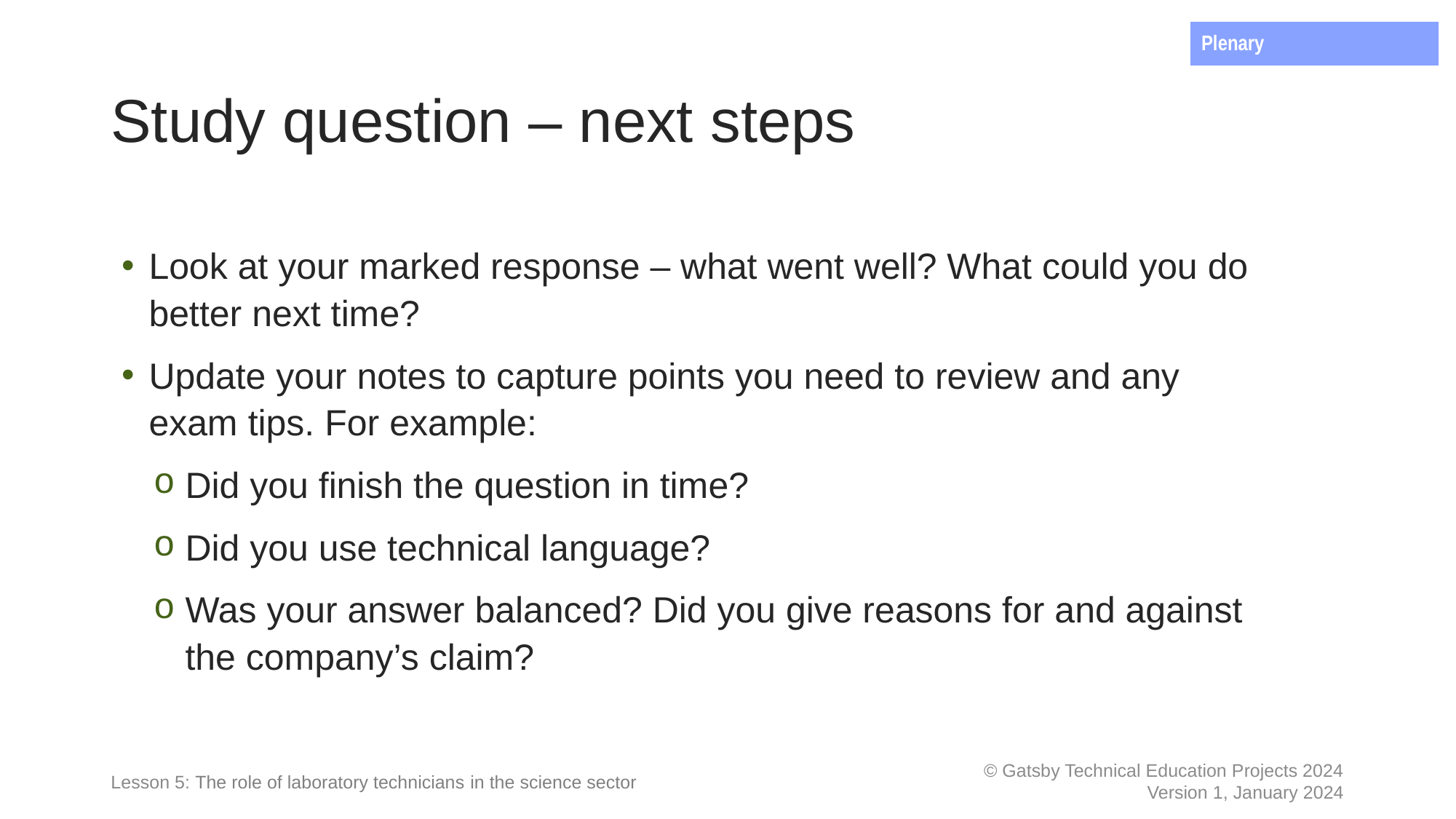

Plenary
# Study question – next steps
Look at your marked response – what went well? What could you do better next time?
Update your notes to capture points you need to review and any exam tips. For example:
Did you finish the question in time?
Did you use technical language?
Was your answer balanced? Did you give reasons for and against the company’s claim?
Lesson 5: The role of laboratory technicians in the science sector